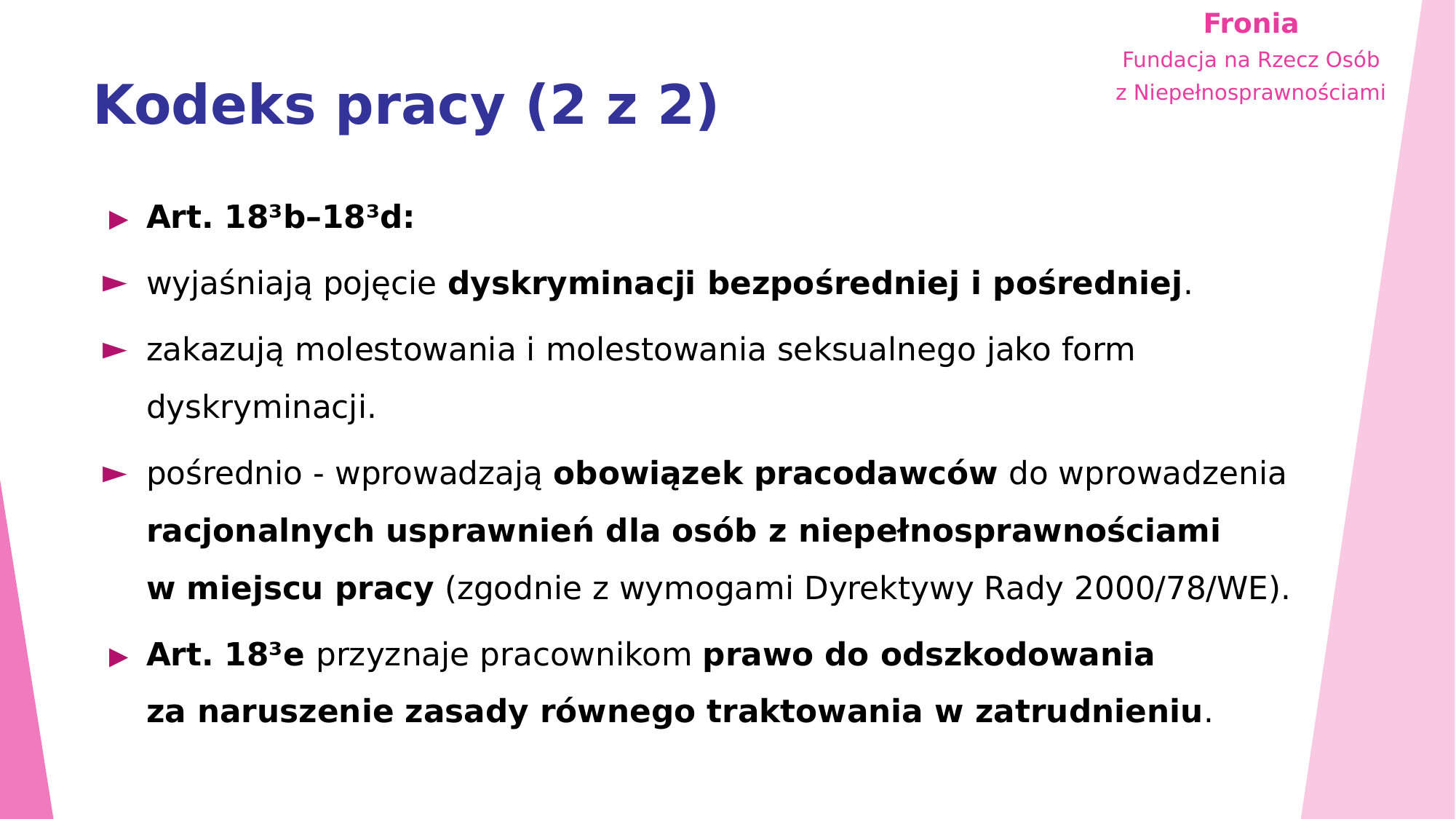

# Kodeks pracy (2 z 2)
Art. 18³b–18³d:
wyjaśniają pojęcie dyskryminacji bezpośredniej i pośredniej.
zakazują molestowania i molestowania seksualnego jako form dyskryminacji.
pośrednio - wprowadzają obowiązek pracodawców do wprowadzenia racjonalnych usprawnień dla osób z niepełnosprawnościami w miejscu pracy (zgodnie z wymogami Dyrektywy Rady 2000/78/WE).
Art. 18³e przyznaje pracownikom prawo do odszkodowania za naruszenie zasady równego traktowania w zatrudnieniu.